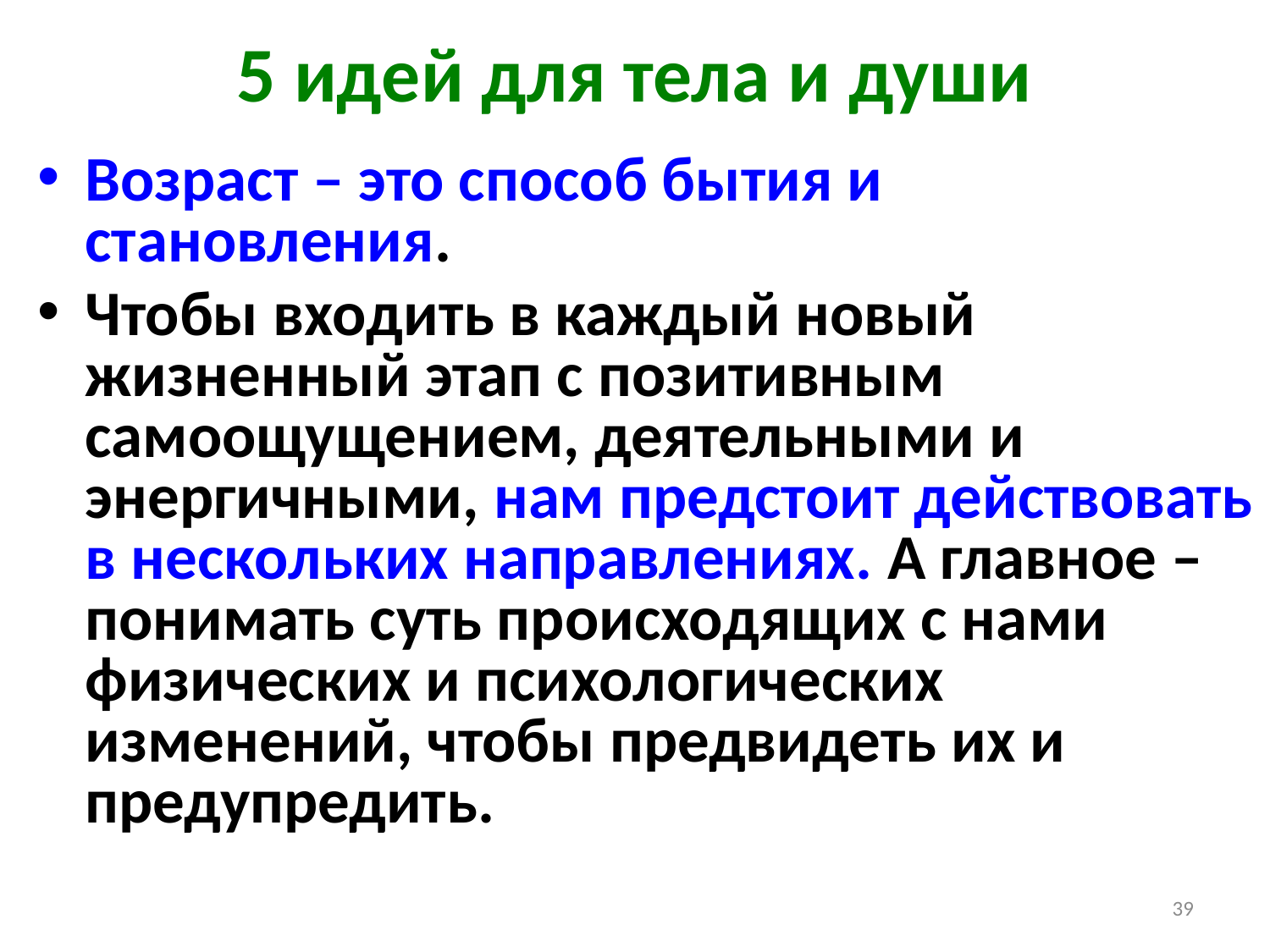

# 5 идей для тела и души
Возраст – это способ бытия и становления.
Чтобы входить в каждый новый жизненный этап с позитивным самоощущением, деятельными и энергичными, нам предстоит действовать в нескольких направлениях. А главное – понимать суть происходящих с нами физических и психологических изменений, чтобы предвидеть их и предупредить.
39